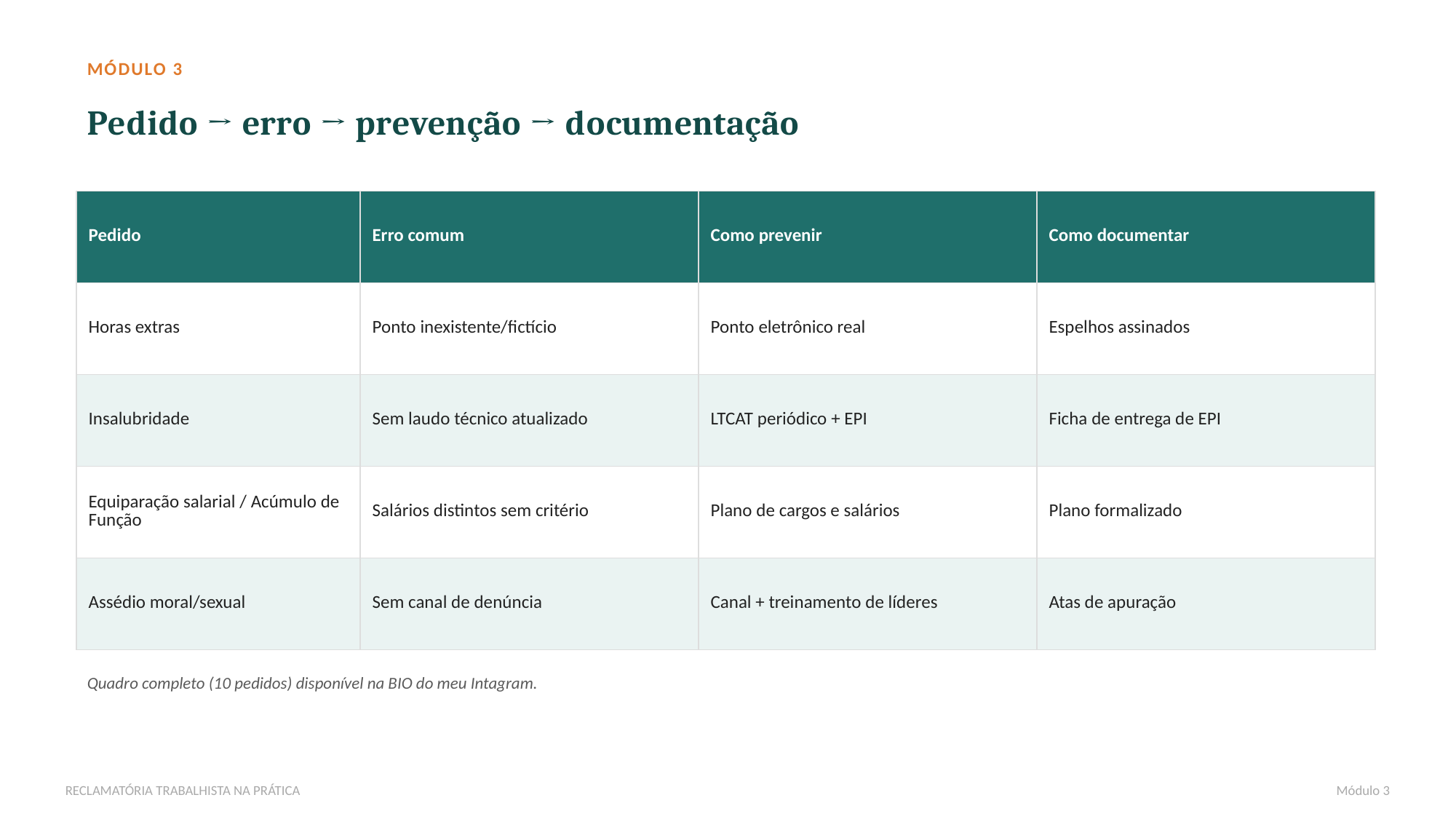

MÓDULO 3
Pedido → erro → prevenção → documentação
| Pedido | Erro comum | Como prevenir | Como documentar |
| --- | --- | --- | --- |
| Horas extras | Ponto inexistente/fictício | Ponto eletrônico real | Espelhos assinados |
| Insalubridade | Sem laudo técnico atualizado | LTCAT periódico + EPI | Ficha de entrega de EPI |
| Equiparação salarial / Acúmulo de Função | Salários distintos sem critério | Plano de cargos e salários | Plano formalizado |
| Assédio moral/sexual | Sem canal de denúncia | Canal + treinamento de líderes | Atas de apuração |
Quadro completo (10 pedidos) disponível na BIO do meu Intagram.
RECLAMATÓRIA TRABALHISTA NA PRÁTICA
Módulo 3